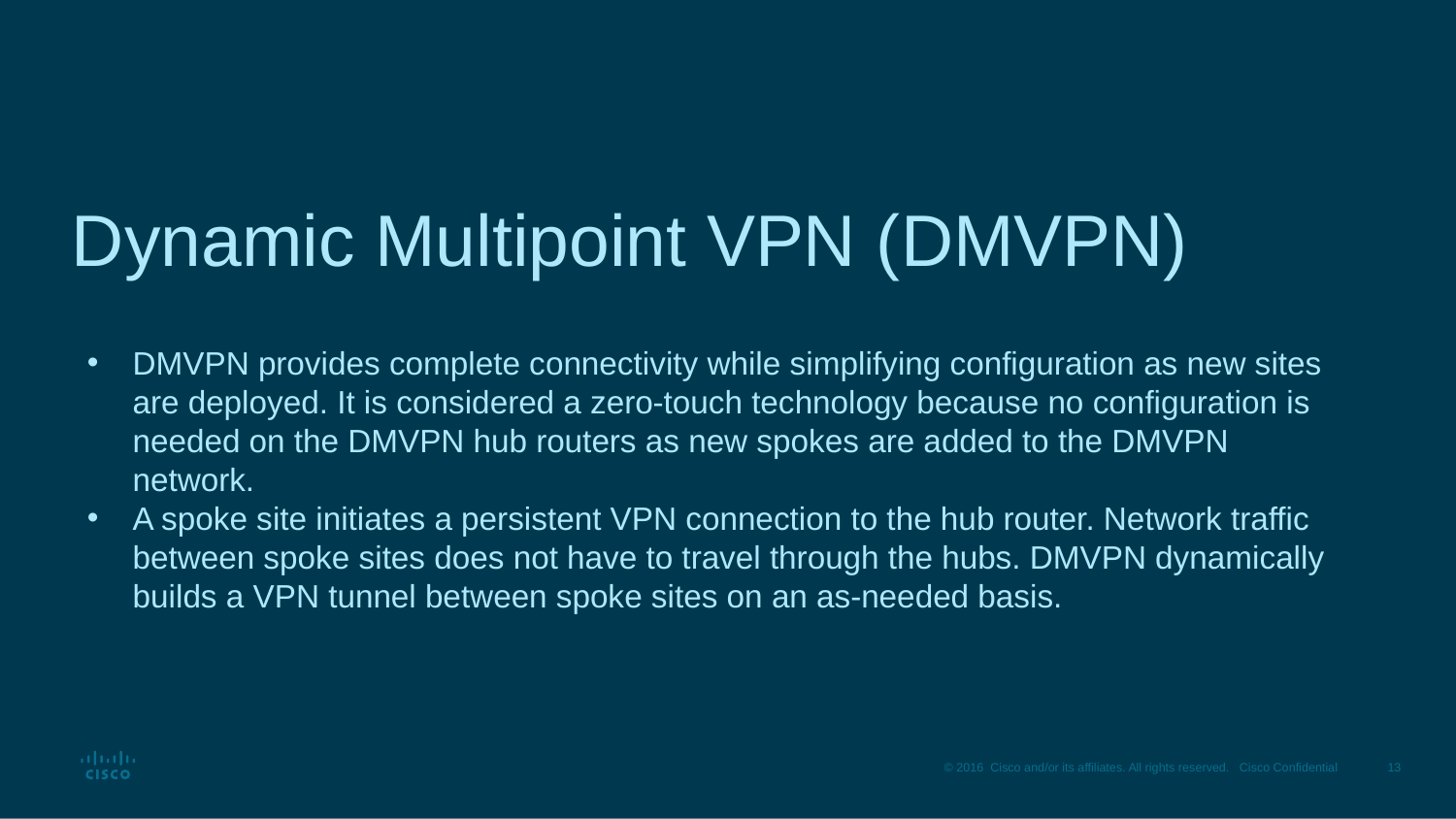

# Dynamic Multipoint VPN (DMVPN)
DMVPN provides complete connectivity while simplifying configuration as new sites are deployed. It is considered a zero-touch technology because no configuration is needed on the DMVPN hub routers as new spokes are added to the DMVPN network.
A spoke site initiates a persistent VPN connection to the hub router. Network traffic between spoke sites does not have to travel through the hubs. DMVPN dynamically builds a VPN tunnel between spoke sites on an as-needed basis.